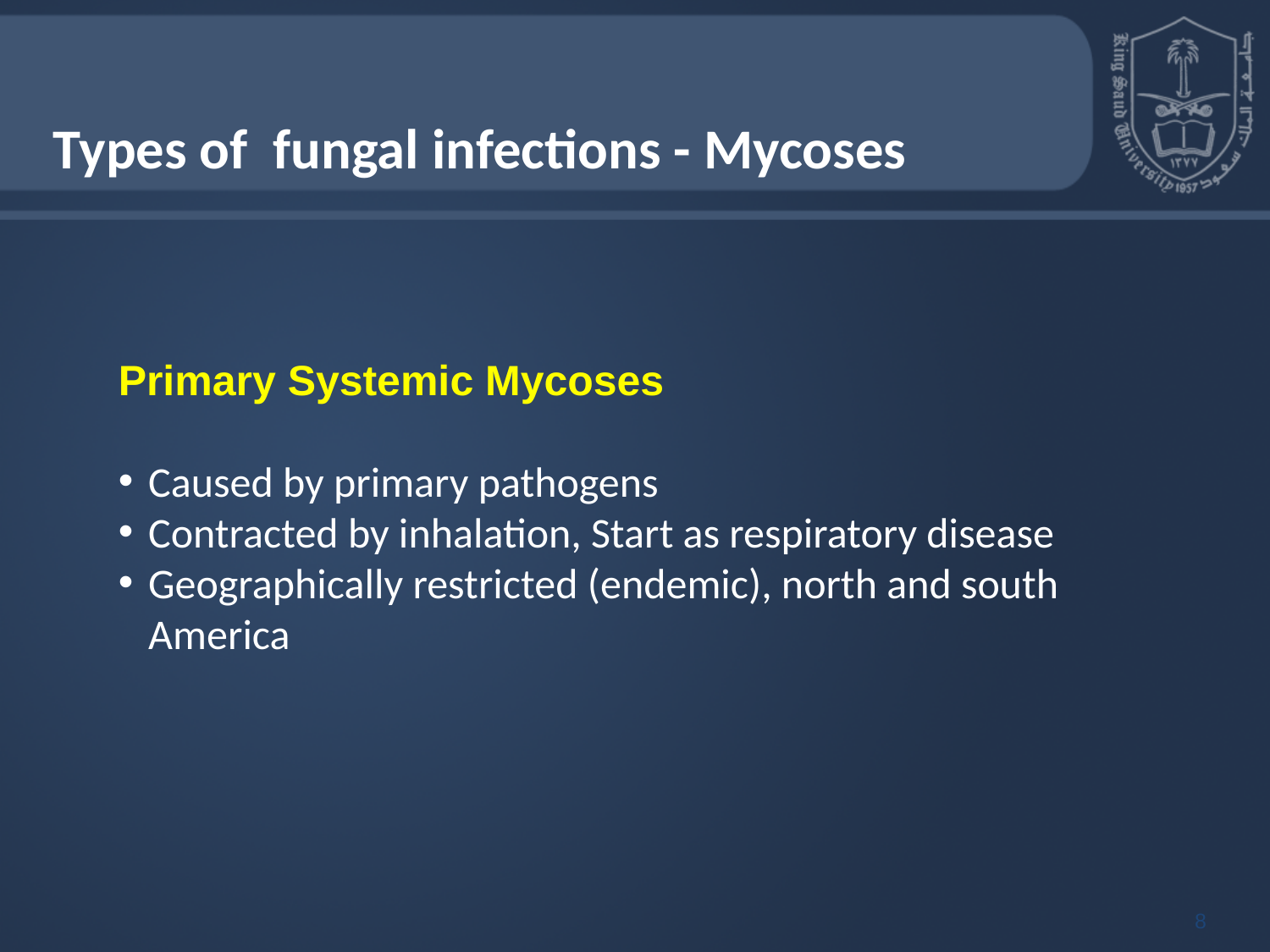

Types of  fungal infections - Mycoses

Primary Systemic Mycoses

Caused by primary pathogens
Contracted by inhalation, Start as respiratory disease
Geographically restricted (endemic), north and south America

8